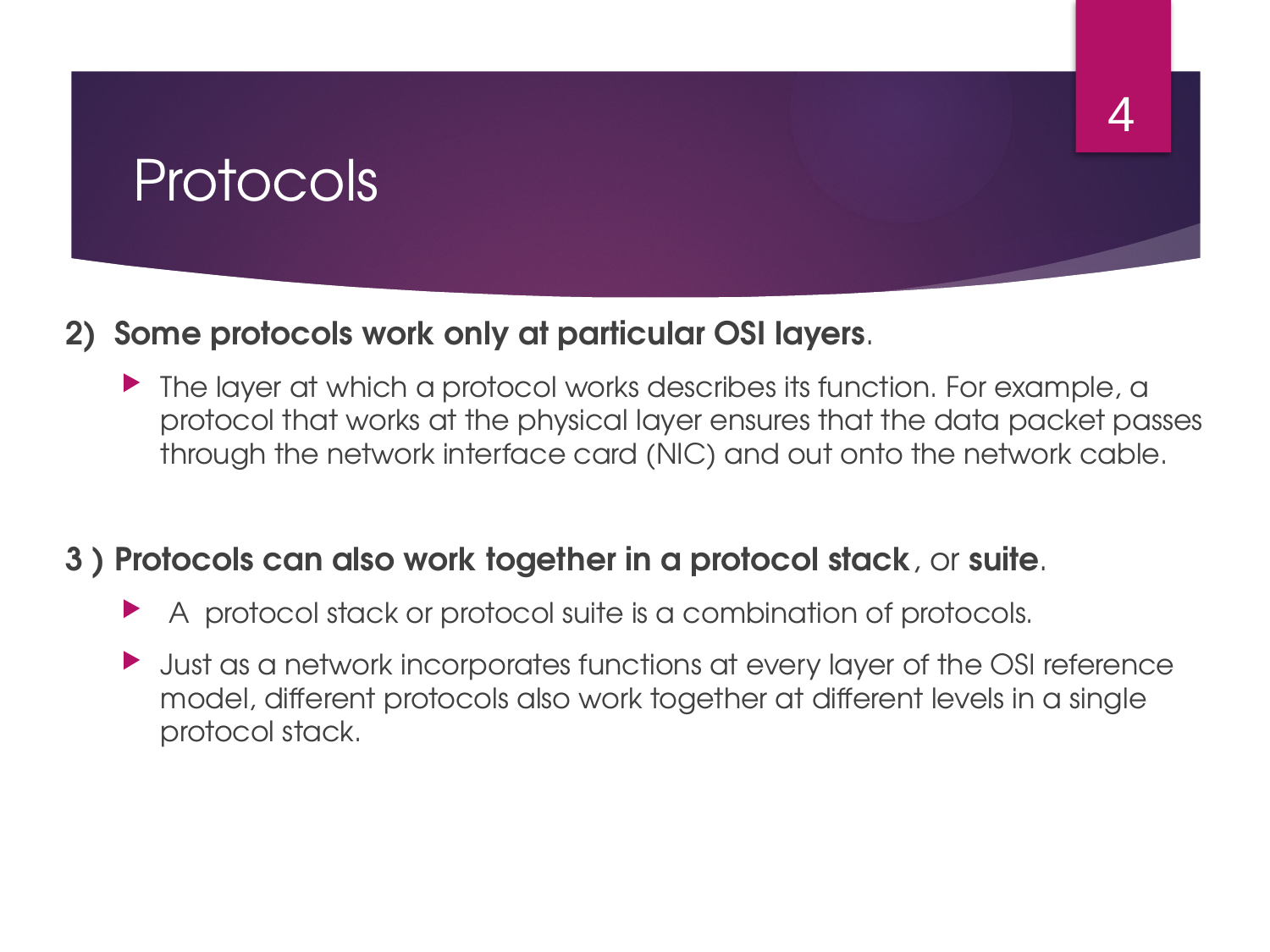

4
# Protocols
2)  Some protocols work only at particular OSI layers.
The layer at which a protocol works describes its function. For example, a protocol that works at the physical layer ensures that the data packet passes through the network interface card (NIC) and out onto the network cable.

3 ) Protocols can also work together in a protocol stack, or suite.
 A  protocol stack or protocol suite is a combination of protocols.
Just as a network incorporates functions at every layer of the OSI reference model, different protocols also work together at different levels in a single protocol stack.